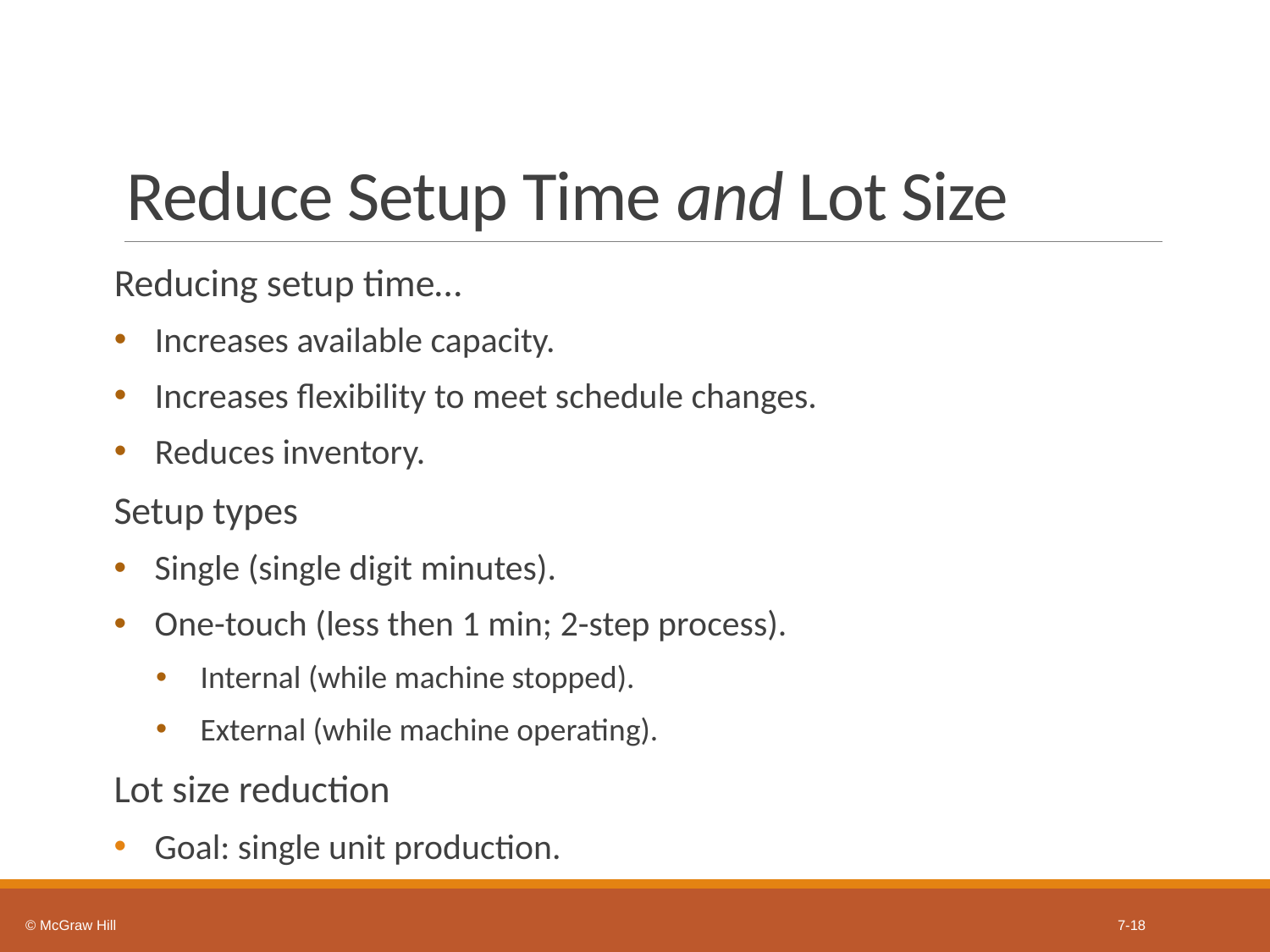

# Reduce Setup Time and Lot Size
Reducing setup time…
Increases available capacity.
Increases flexibility to meet schedule changes.
Reduces inventory.
Setup types
Single (single digit minutes).
One-touch (less then 1 min; 2-step process).
Internal (while machine stopped).
External (while machine operating).
Lot size reduction
Goal: single unit production.